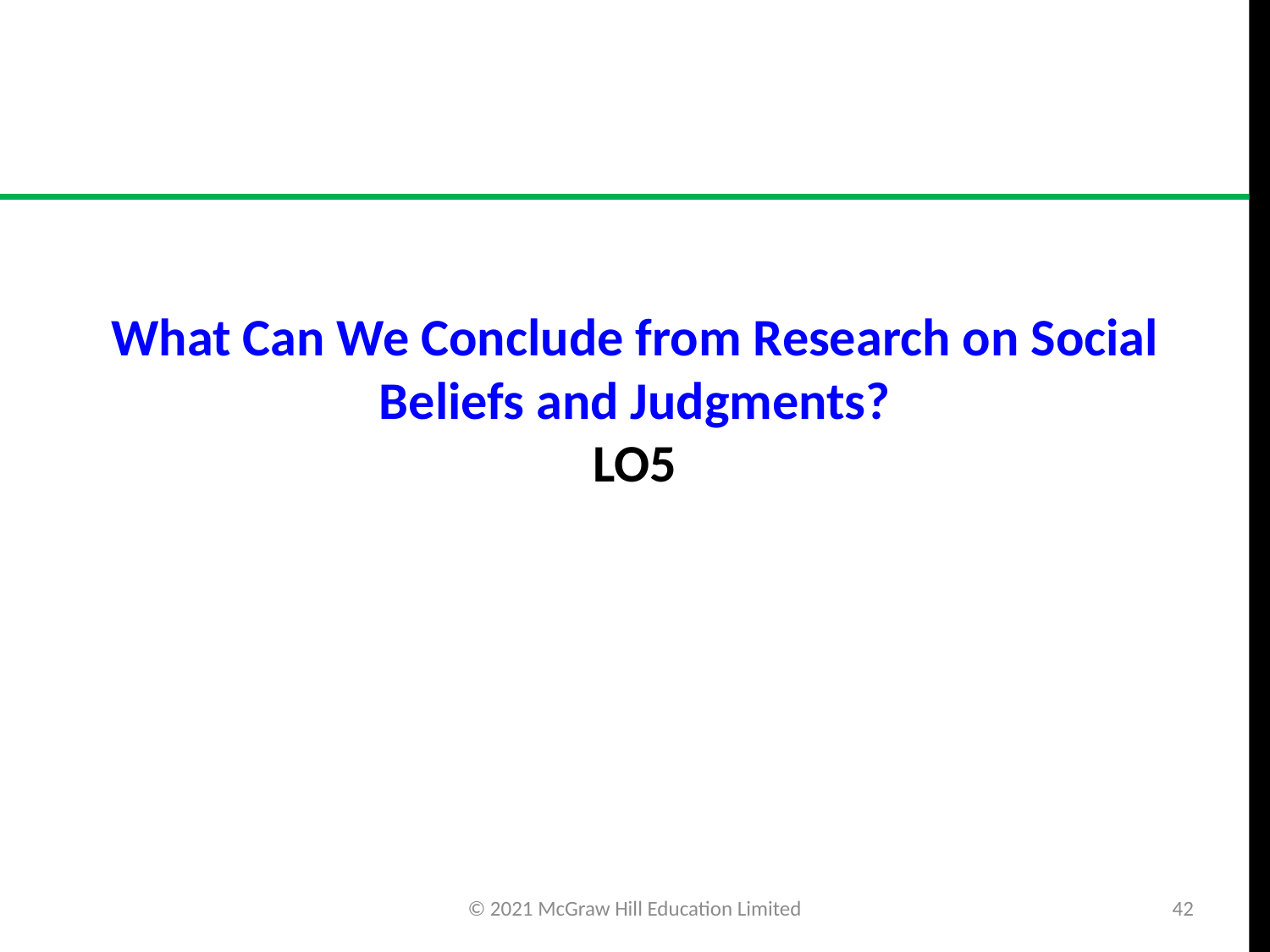

# What Can We Conclude from Research on Social Beliefs and Judgments? LO5

© 2021 McGraw Hill Education Limited
42